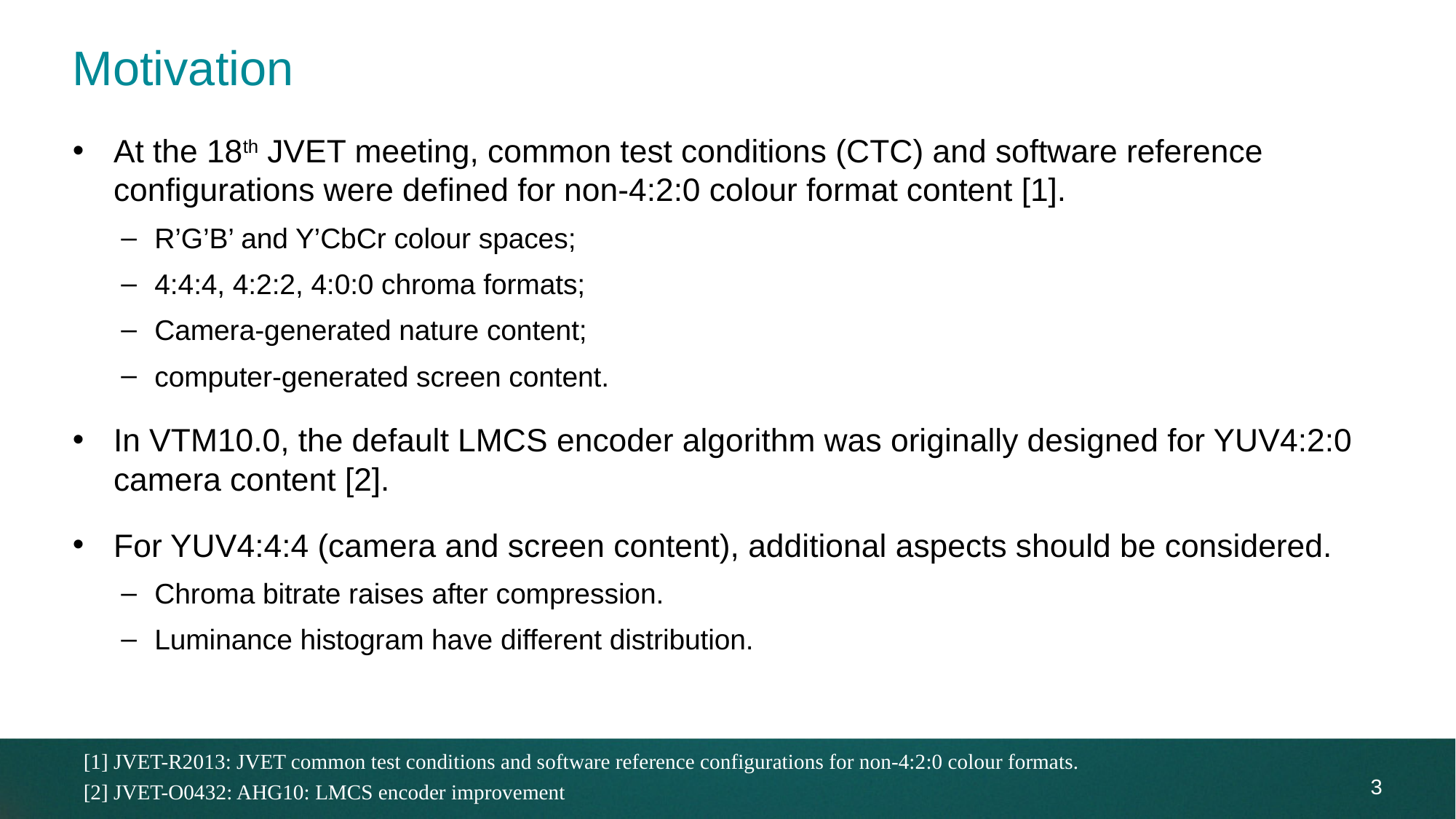

# Motivation
At the 18th JVET meeting, common test conditions (CTC) and software reference configurations were defined for non-4:2:0 colour format content [1].
R’G’B’ and Y’CbCr colour spaces;
4:4:4, 4:2:2, 4:0:0 chroma formats;
Camera-generated nature content;
computer-generated screen content.
In VTM10.0, the default LMCS encoder algorithm was originally designed for YUV4:2:0 camera content [2].
For YUV4:4:4 (camera and screen content), additional aspects should be considered.
Chroma bitrate raises after compression.
Luminance histogram have different distribution.

[1] JVET-R2013: JVET common test conditions and software reference configurations for non-4:2:0 colour formats.
[2] JVET-O0432: AHG10: LMCS encoder improvement
3